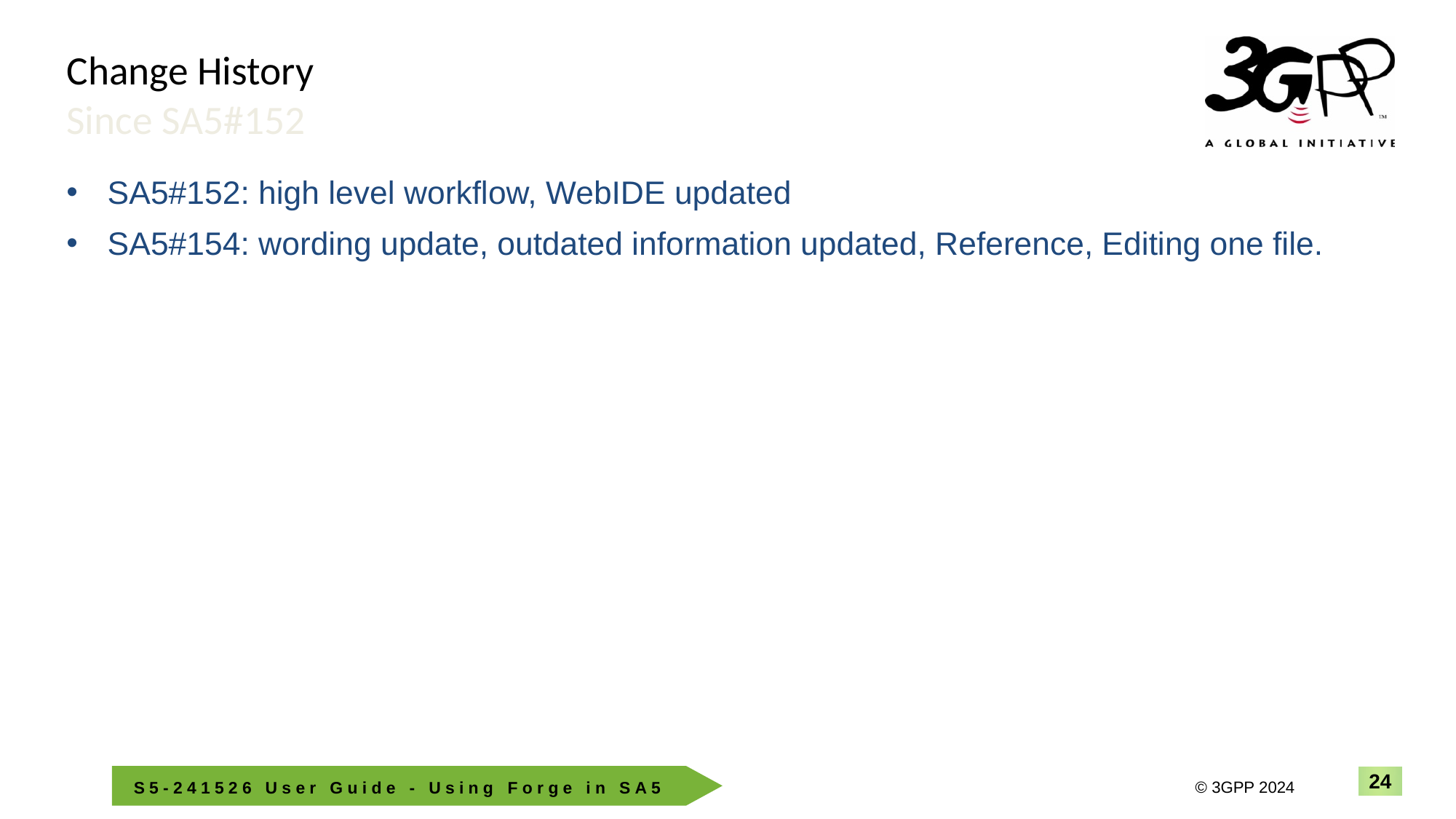

Change History
Since SA5#152
SA5#152: high level workflow, WebIDE updated
SA5#154: wording update, outdated information updated, Reference, Editing one file.